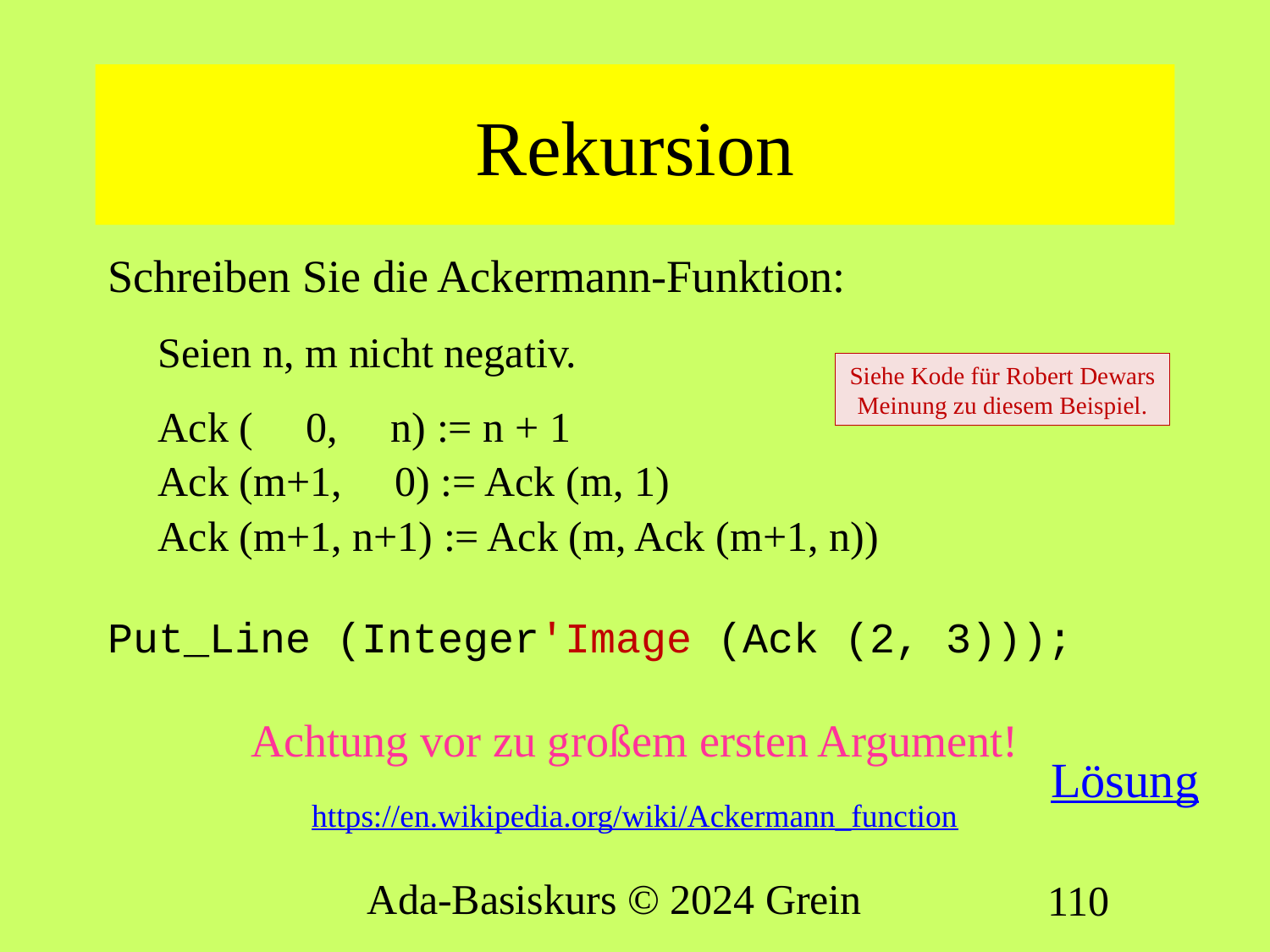

# Rekursion
Schreiben Sie die Ackermann-Funktion:

Seien n, m nicht negativ.

Ack (     0,     n) := n + 1
Ack (m+1,     0) := Ack (m, 1)
Ack (m+1, n+1) := Ack (m, Ack (m+1, n))

Put_Line (Integer'Image (Ack (2, 3)));

Achtung vor zu großem ersten Argument!

https://en.wikipedia.org/wiki/Ackermann_function
Siehe Kode für Robert Dewars Meinung zu diesem Beispiel.
Lösung
Ada-Basiskurs © 2024 Grein
110